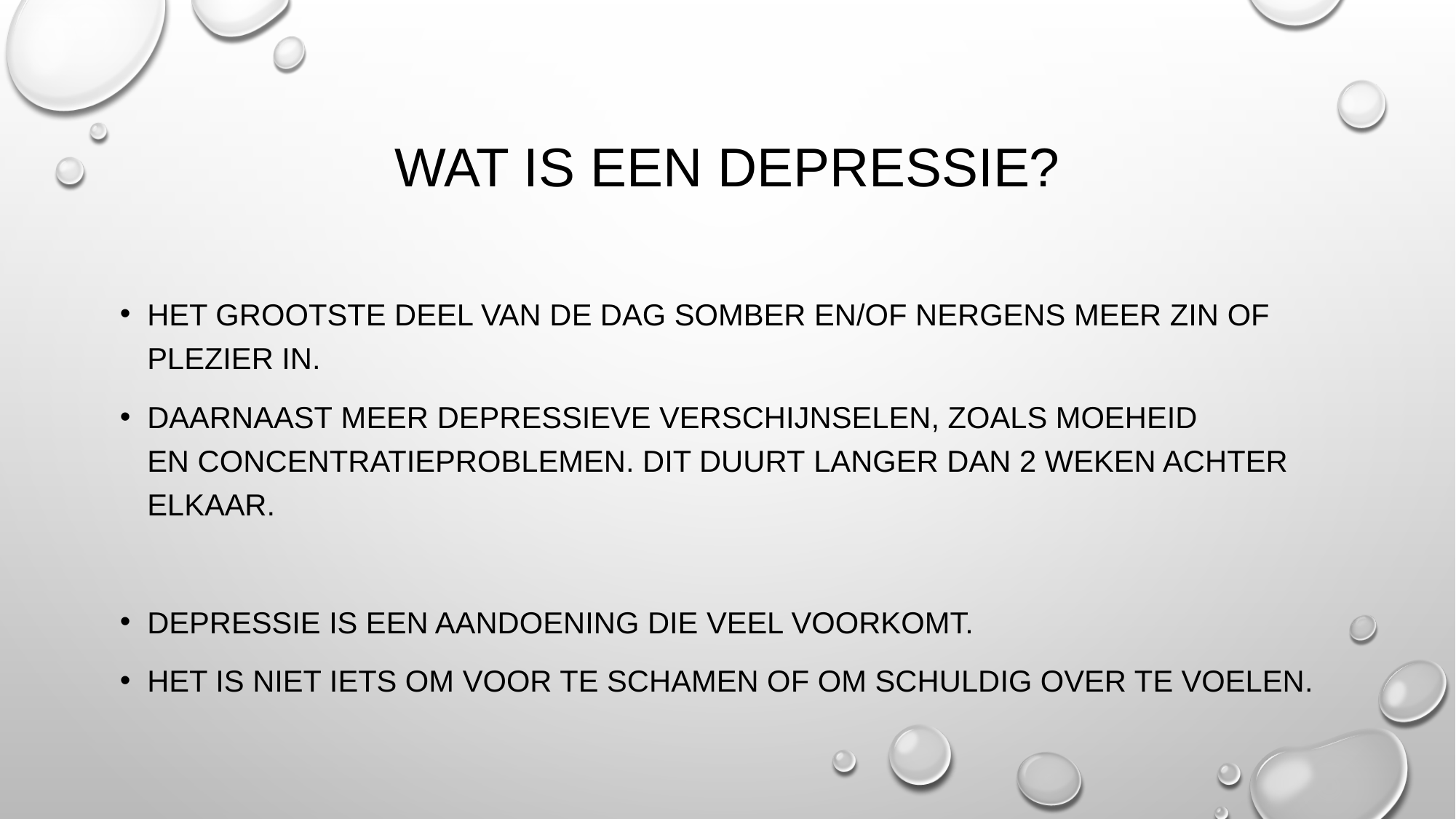

# Wat is een depressie?
het grootste deel van de dag somber en/of nergens meer zin of plezier in.
Daarnaast meer depressieve verschijnselen, zoals moeheid en concentratieproblemen. Dit duurt langer dan 2 weken achter elkaar.

Depressie is een aandoening die veel voorkomt.
Het is niet iets om voor te schamen of om schuldig over te voelen.